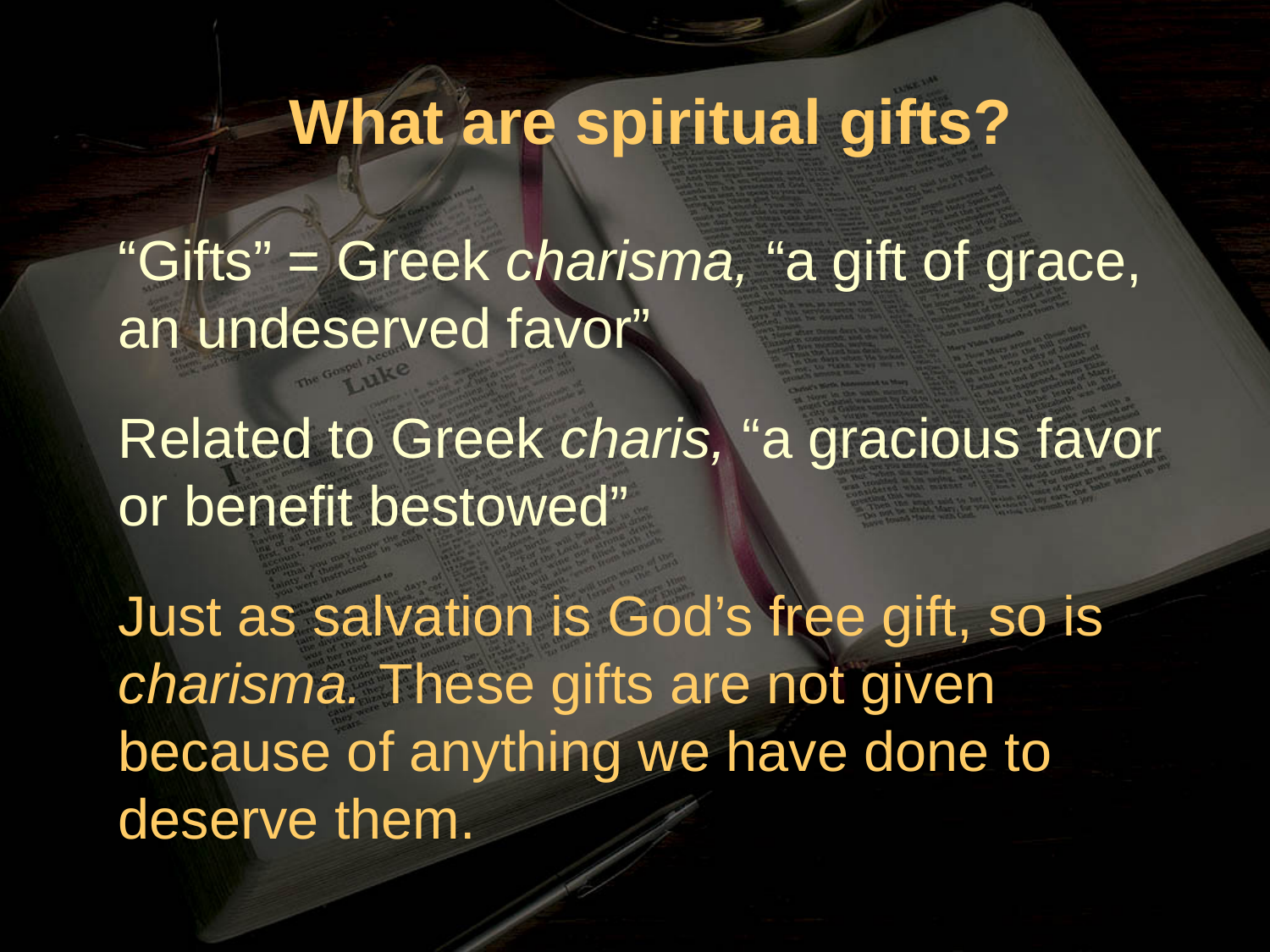

What are spiritual gifts?

“Gifts” = Greek charisma, “a gift of grace, an undeserved favor”

Related to Greek charis, “a gracious favor or benefit bestowed”

Just as salvation is God’s free gift, so is charisma. These gifts are not given because of anything we have done to deserve them.